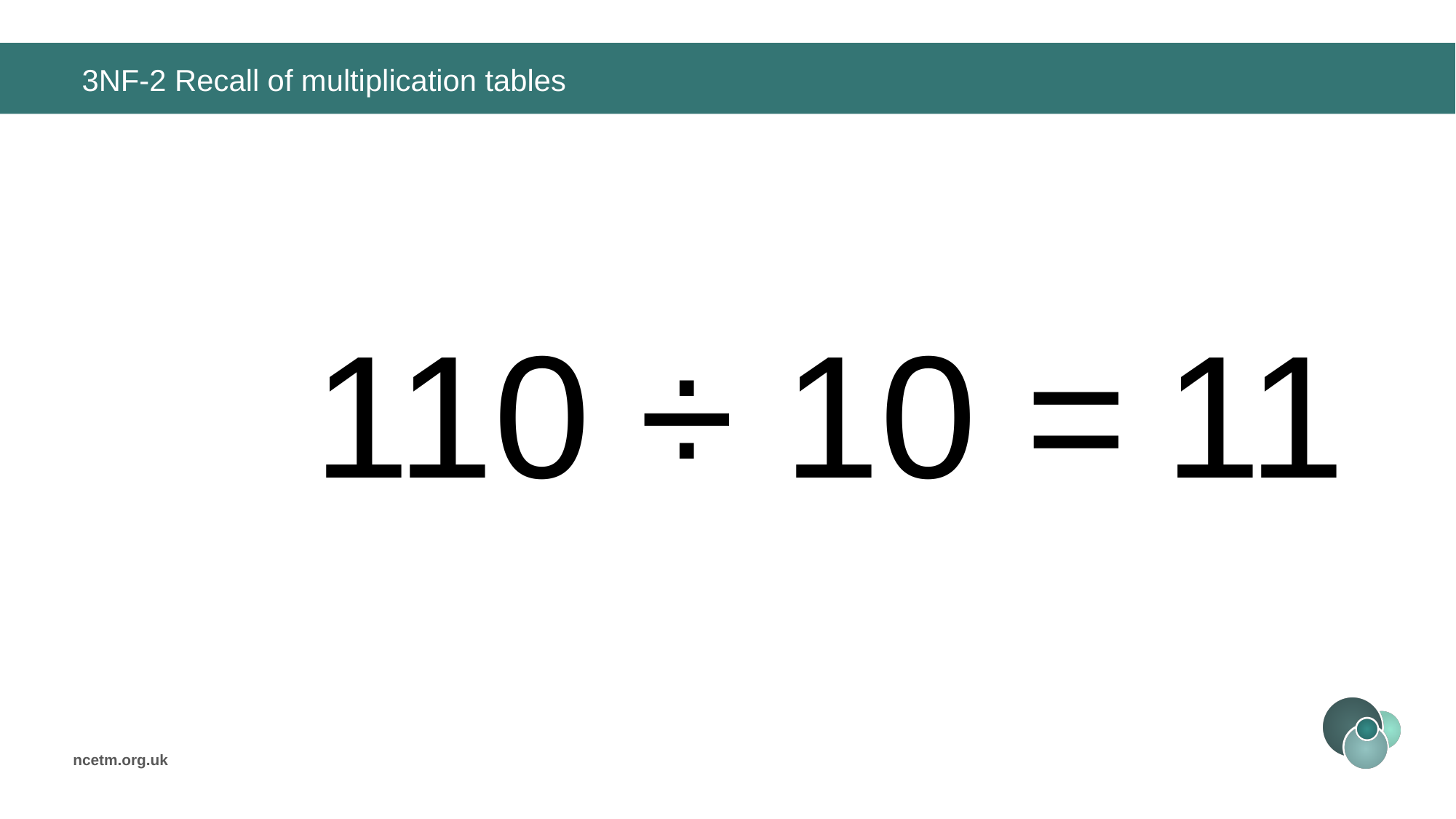

# 3NF-2 Recall of multiplication tables
110 ÷ 10 =
11